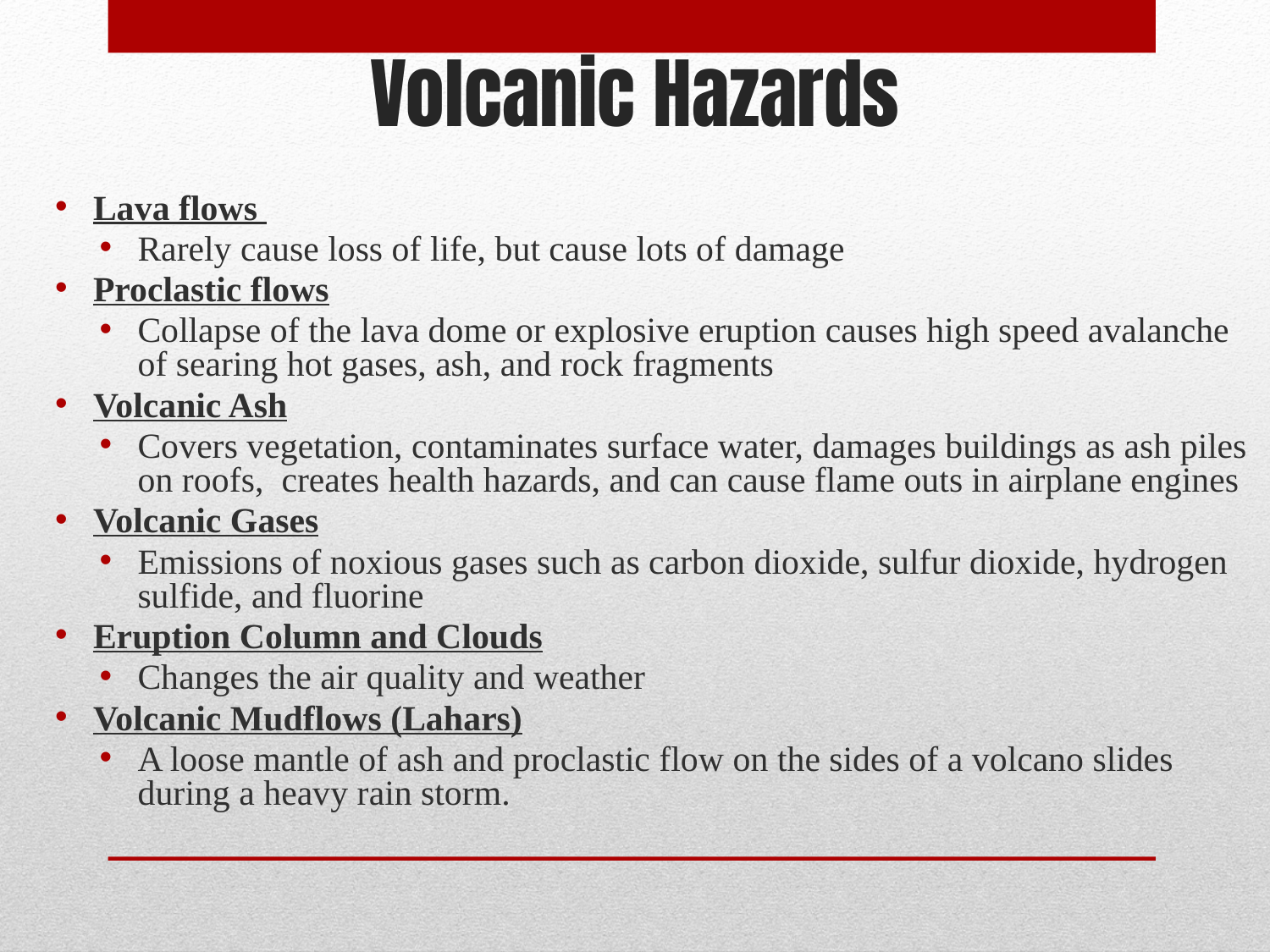

# Volcanic Hazards
Lava flows
Rarely cause loss of life, but cause lots of damage
Proclastic flows
Collapse of the lava dome or explosive eruption causes high speed avalanche of searing hot gases, ash, and rock fragments
Volcanic Ash
Covers vegetation, contaminates surface water, damages buildings as ash piles on roofs,  creates health hazards, and can cause flame outs in airplane engines
Volcanic Gases
Emissions of noxious gases such as carbon dioxide, sulfur dioxide, hydrogen sulfide, and fluorine
Eruption Column and Clouds
Changes the air quality and weather
Volcanic Mudflows (Lahars)
A loose mantle of ash and proclastic flow on the sides of a volcano slides during a heavy rain storm.